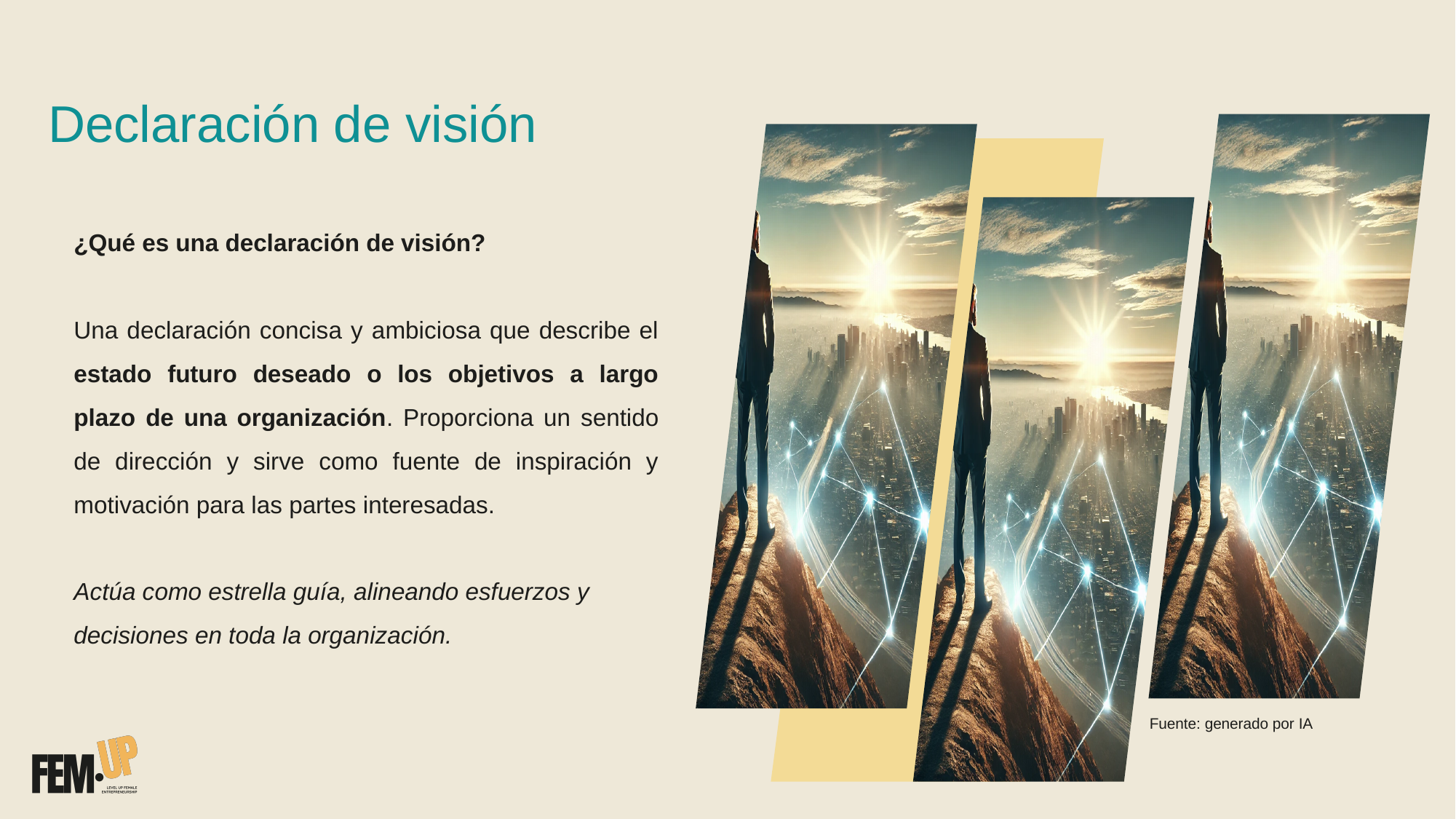

# Declaración de visión

¿Qué es una declaración de visión?

Una declaración concisa y ambiciosa que describe el estado futuro deseado o los objetivos a largo plazo de una organización. Proporciona un sentido de dirección y sirve como fuente de inspiración y motivación para las partes interesadas.

Actúa como estrella guía, alineando esfuerzos y decisiones en toda la organización.
Fuente: generado por IA